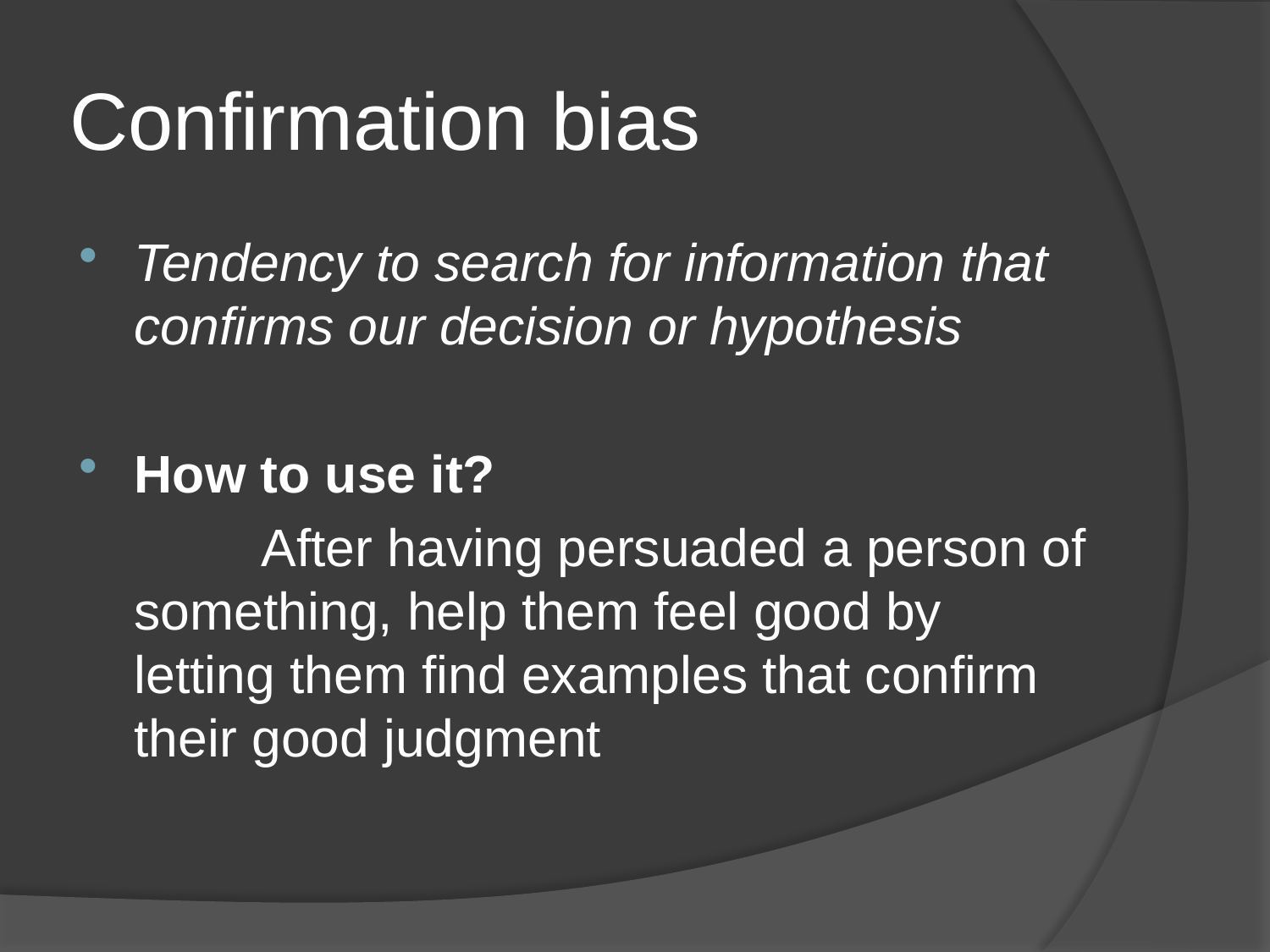

# Confirmation bias
Tendency to search for information that confirms our decision or hypothesis

How to use it?
		After having persuaded a person of something, help them feel good by letting them find examples that confirm their good judgment